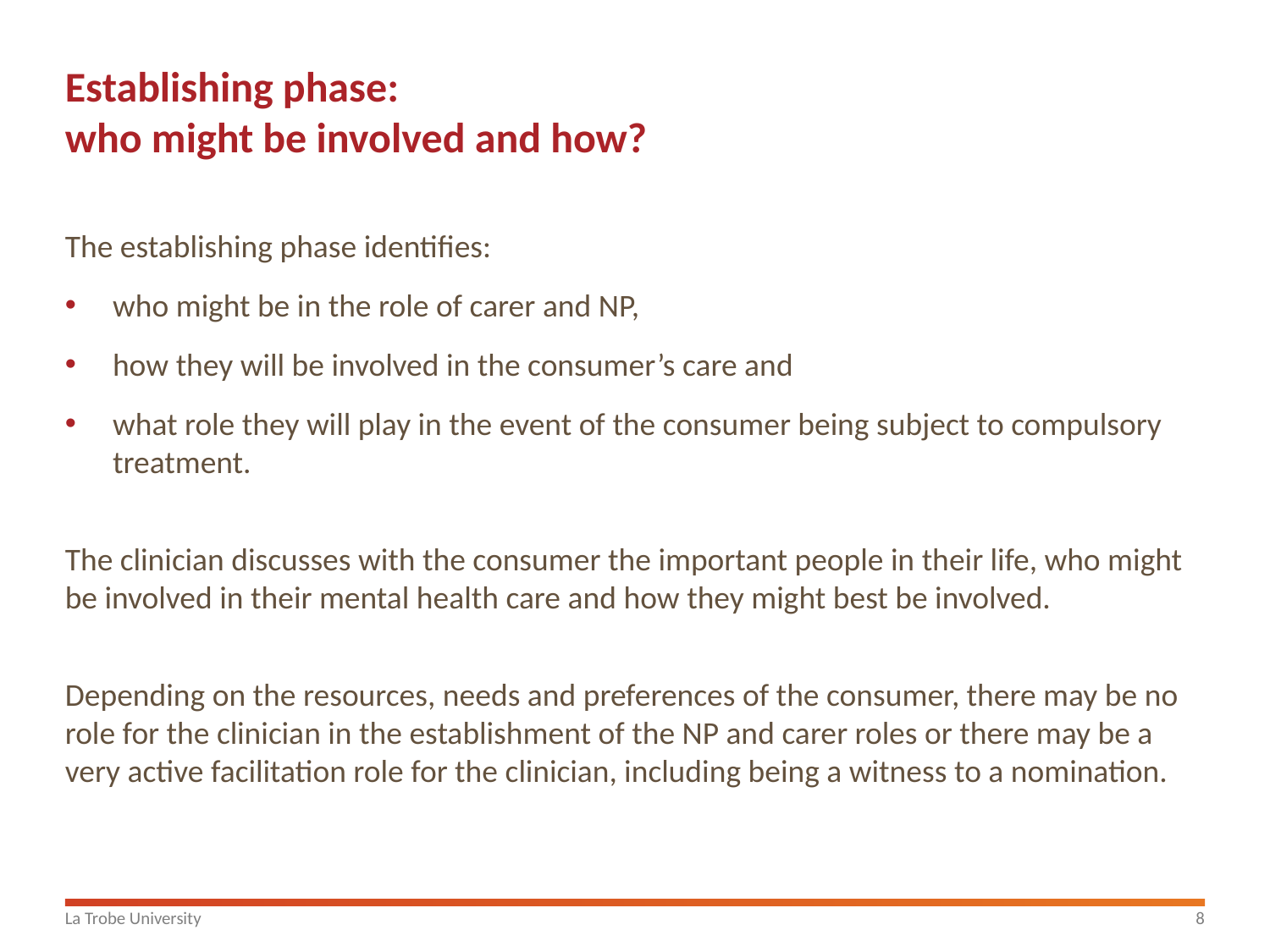

# Establishing phase: who might be involved and how?
The establishing phase identifies:
who might be in the role of carer and NP,
how they will be involved in the consumer’s care and
what role they will play in the event of the consumer being subject to compulsory treatment.
The clinician discusses with the consumer the important people in their life, who might be involved in their mental health care and how they might best be involved.
Depending on the resources, needs and preferences of the consumer, there may be no role for the clinician in the establishment of the NP and carer roles or there may be a very active facilitation role for the clinician, including being a witness to a nomination.